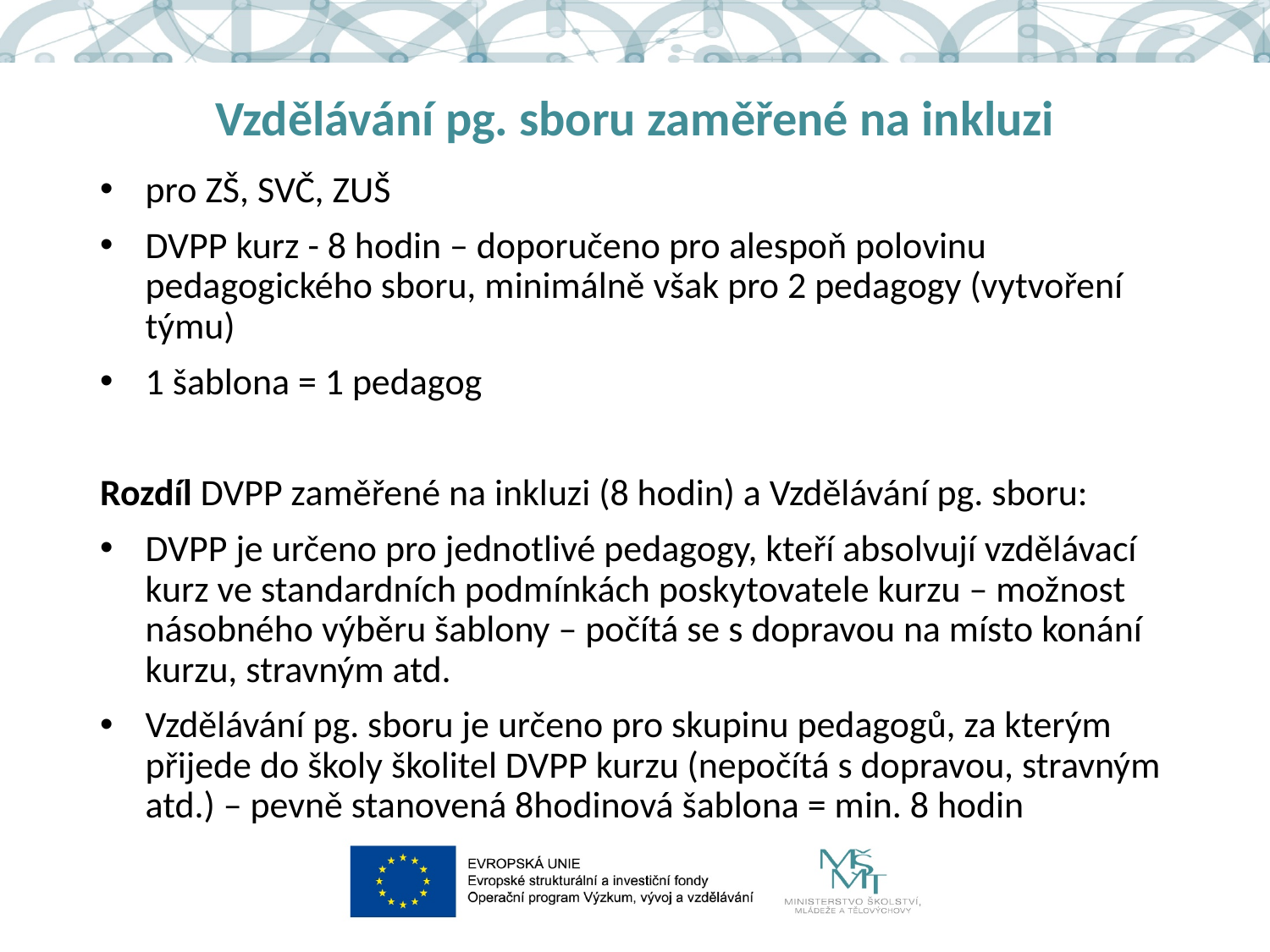

# Vzdělávání pg. sboru zaměřené na inkluzi
pro ZŠ, SVČ, ZUŠ
DVPP kurz - 8 hodin – doporučeno pro alespoň polovinu pedagogického sboru, minimálně však pro 2 pedagogy (vytvoření týmu)
1 šablona = 1 pedagog

Rozdíl DVPP zaměřené na inkluzi (8 hodin) a Vzdělávání pg. sboru:
DVPP je určeno pro jednotlivé pedagogy, kteří absolvují vzdělávací kurz ve standardních podmínkách poskytovatele kurzu – možnost násobného výběru šablony – počítá se s dopravou na místo konání kurzu, stravným atd.
Vzdělávání pg. sboru je určeno pro skupinu pedagogů, za kterým přijede do školy školitel DVPP kurzu (nepočítá s dopravou, stravným atd.) – pevně stanovená 8hodinová šablona = min. 8 hodin